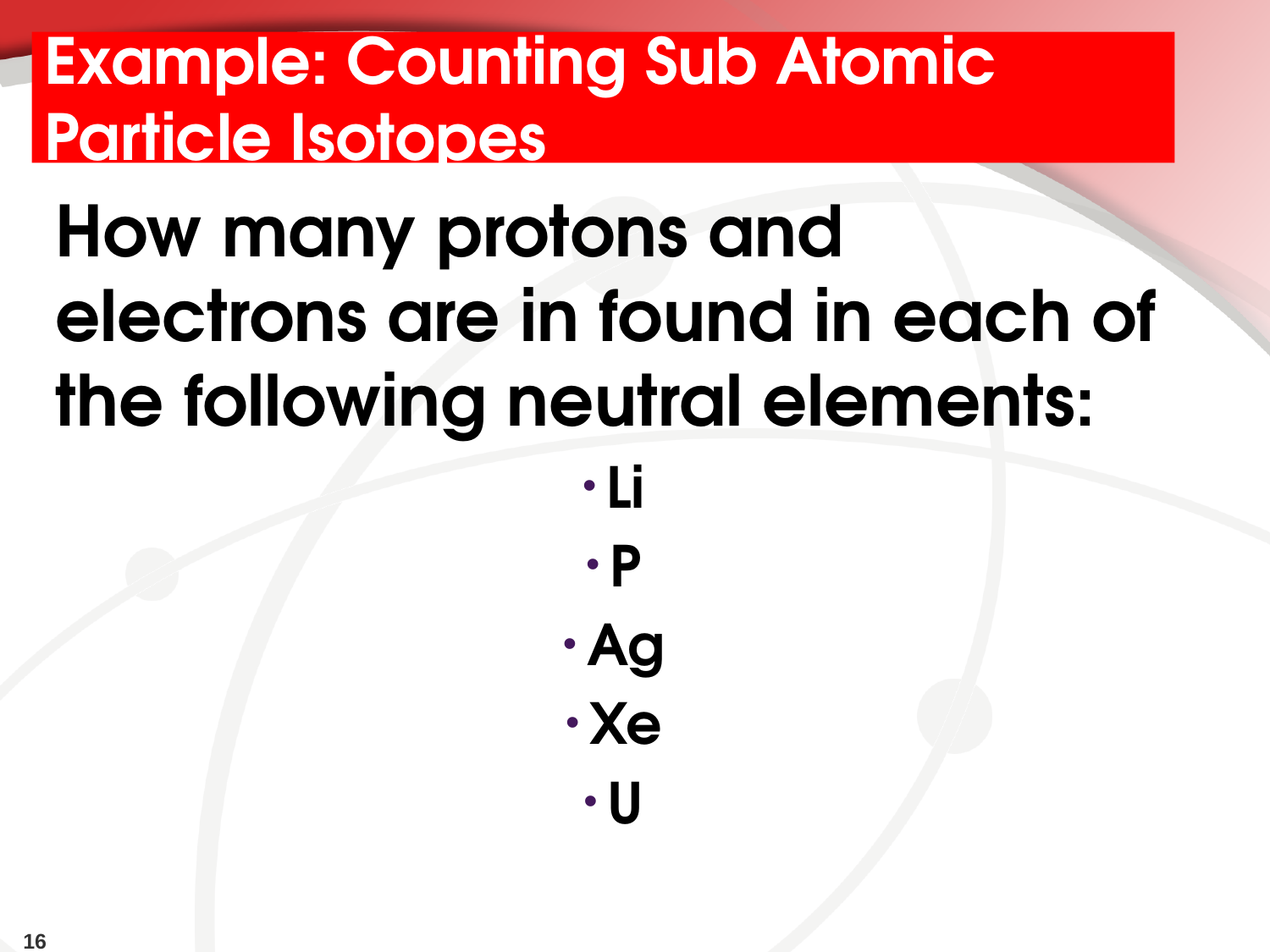

# Example: Counting Sub Atomic Particle Isotopes
How many protons and electrons are in found in each of the following neutral elements:
Li
P
Ag
Xe
U
16